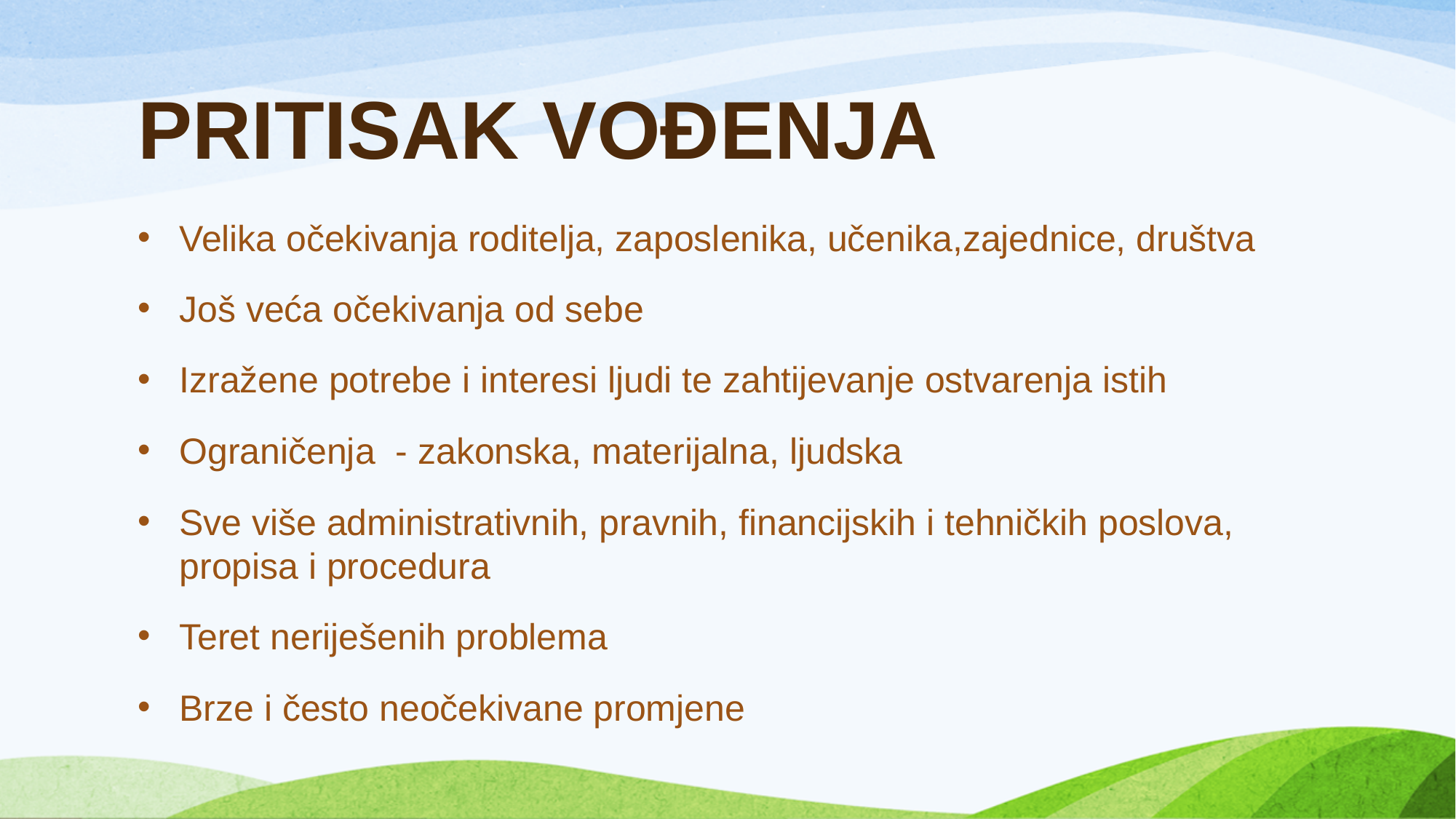

# PRITISAK VOĐENJA
Velika očekivanja roditelja, zaposlenika, učenika,zajednice, društva
Još veća očekivanja od sebe
Izražene potrebe i interesi ljudi te zahtijevanje ostvarenja istih
Ograničenja  - zakonska, materijalna, ljudska
Sve više administrativnih, pravnih, financijskih i tehničkih poslova, propisa i procedura
Teret neriješenih problema
Brze i često neočekivane promjene